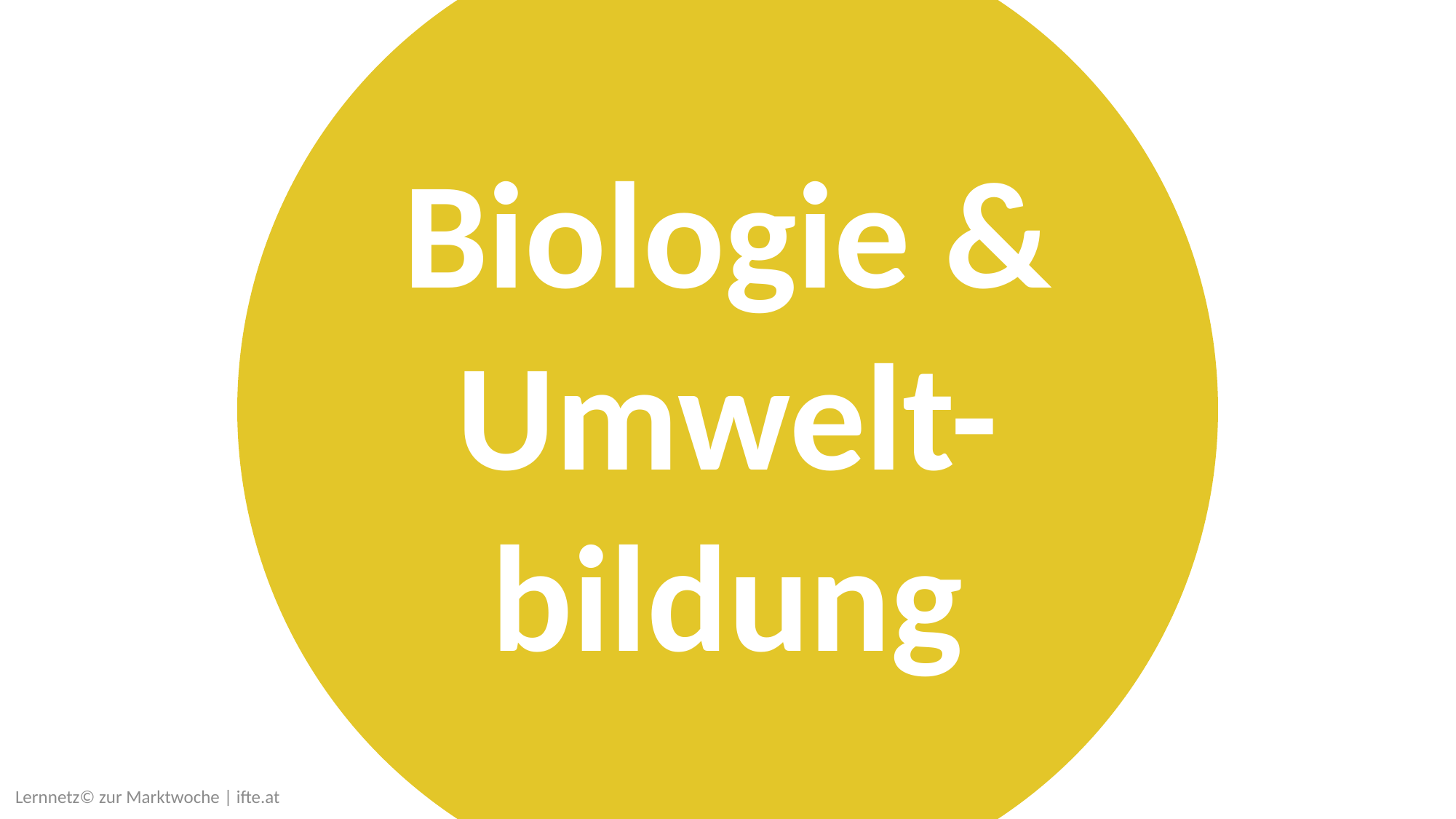

mögliche Aktivitäten im Projekt „Marktwoche“
Bezug zum Lehrplan
Biologie & Umwelt-bildung
Durch Wissen, emotionale Zugänge und Naturerfahrungen wird eine Einschätzung der Wirkungen menschlicher Handlungen ermöglicht, Bewusstsein für den Biotop- und Artenschutz geschaffen und ein ethisch begründeter und verantwortungsvoller Umgang mit der Umwelt gefördert.
Den Schülerinnen und Schülern sind ausgehend von ihren individuellen Erfahrungen, Vorstellungen und Lernvoraussetzungen vielfältige und differenzierende Lerngelegenheiten zur aktiven Auseinandersetzung mit Fachinhalten sowie Denk- und Arbeitsweisen der Biologie anzubieten.
wichtige Erfindungen / Entdeckungen aus der Biologie, die Lösungen für Probleme geschaffen haben (z. B. im Bereich Nachhaltigkeit, Ideen, die Natur und Tiere schützen) können thematisiert werden. (M - Einstieg, Erfindungen, Entrepreneurship)
Beim gesamten Design Thinking-Prozess wird immer wieder auf die Natur sowie auf Nachhaltigkeit und einen verantwortungsvollen Umgang mit dem Planeten hingewiesen. Z. B. welche Materialien verwendet werden; aber auch, ob das Produkt für ein Tier oder für eine Pflanze entwickelt wird (M - Design Thinking, Teil 1 und M - Design Thinking, Teil 2)
Auch für das Produkt oder die Dienstleistung selbst kann Biologie eine Rolle spielen: z. B. Produkte, die aus Pflanzen oder für Pflanzen hergestellt werden; ein Theaterstück, wo Themen wie Natur oder Nachhaltigkeit behandelt werden. (M - Produkt herstellen, Dienstleistung vorbereiten)
Lernnetz© zur Marktwoche | ifte.at